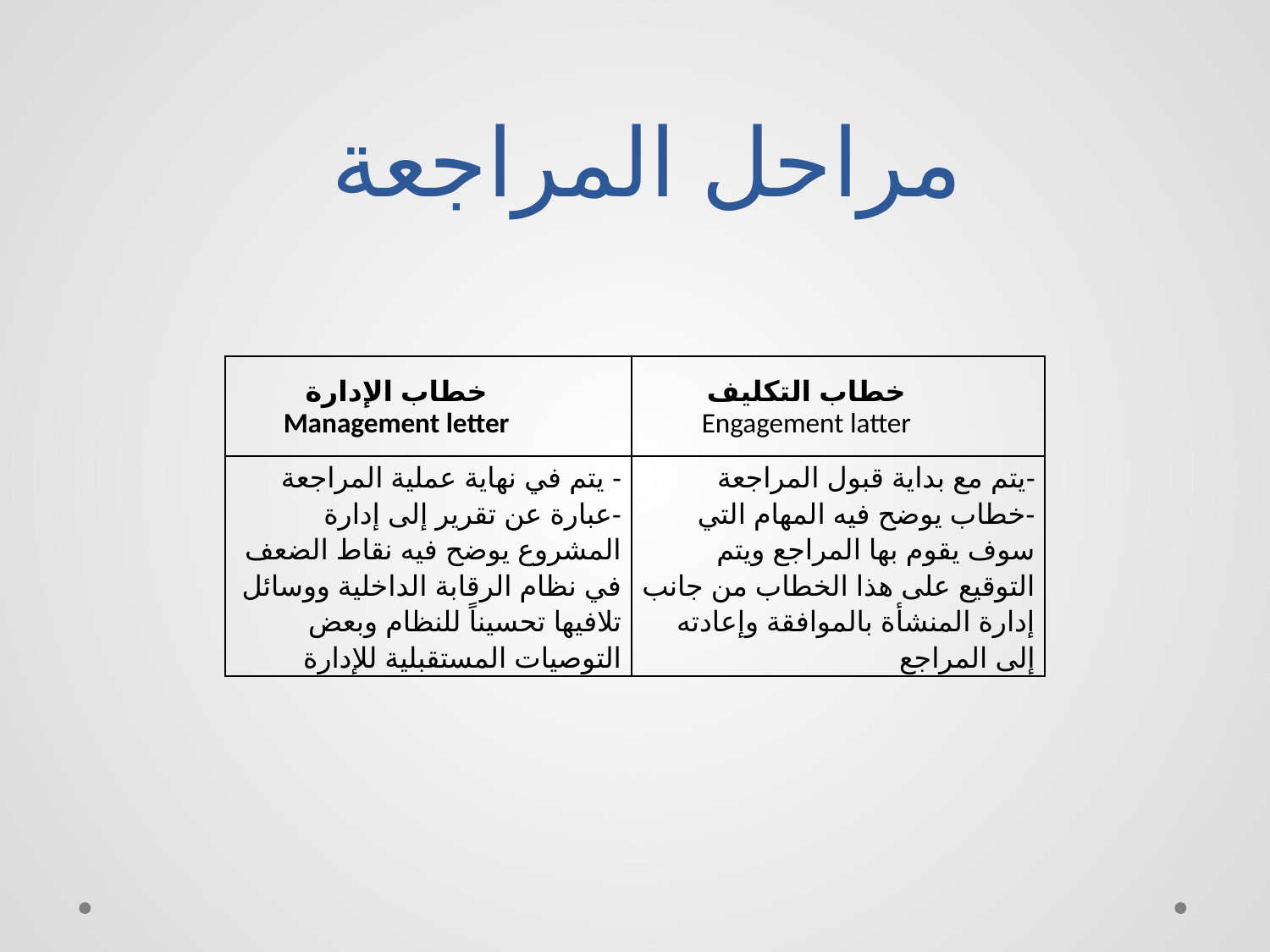

# مراحل المراجعة
| خطاب الإدارة Management letter | خطاب التكليف Engagement latter |
| --- | --- |
| - يتم في نهاية عملية المراجعة -عبارة عن تقرير إلى إدارة المشروع يوضح فيه نقاط الضعف في نظام الرقابة الداخلية ووسائل تلافيها تحسيناً للنظام وبعض التوصيات المستقبلية للإدارة | -يتم مع بداية قبول المراجعة -خطاب يوضح فيه المهام التي سوف يقوم بها المراجع ويتم التوقيع على هذا الخطاب من جانب إدارة المنشأة بالموافقة وإعادته إلى المراجع |